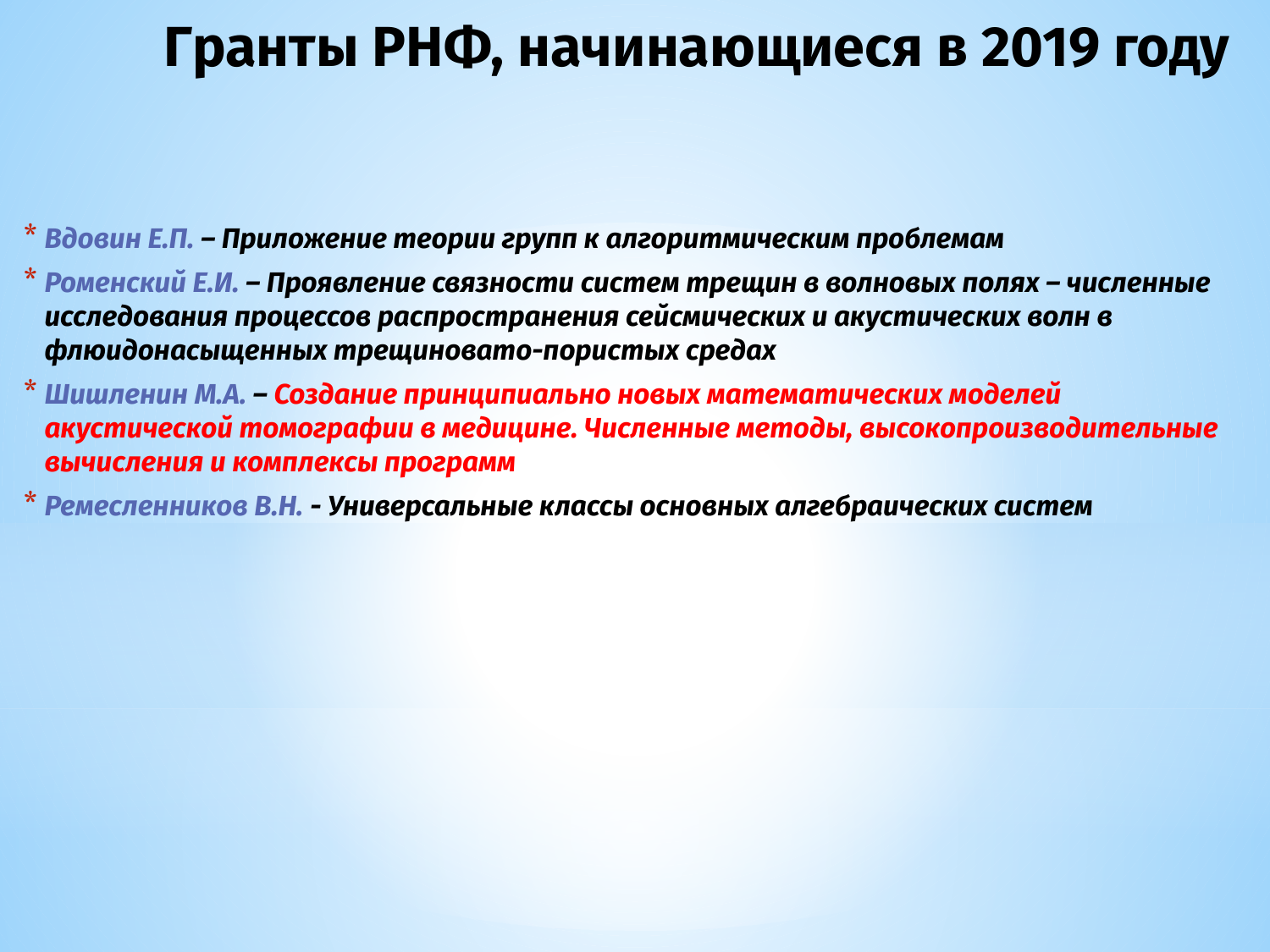

# Гранты РНФ, начинающиеся в 2019 году

Вдовин Е.П. – Приложение теории групп к алгоритмическим проблемам
Роменский Е.И. – Проявление связности систем трещин в волновых полях – численные исследования процессов распространения сейсмических и акустических волн в флюидонасыщенных трещиновато-пористых средах
Шишленин М.А. – Создание принципиально новых математических моделей акустической томографии в медицине. Численные методы, высокопроизводительные вычисления и комплексы программ
Ремесленников В.Н. - Универсальные классы основных алгебраических систем